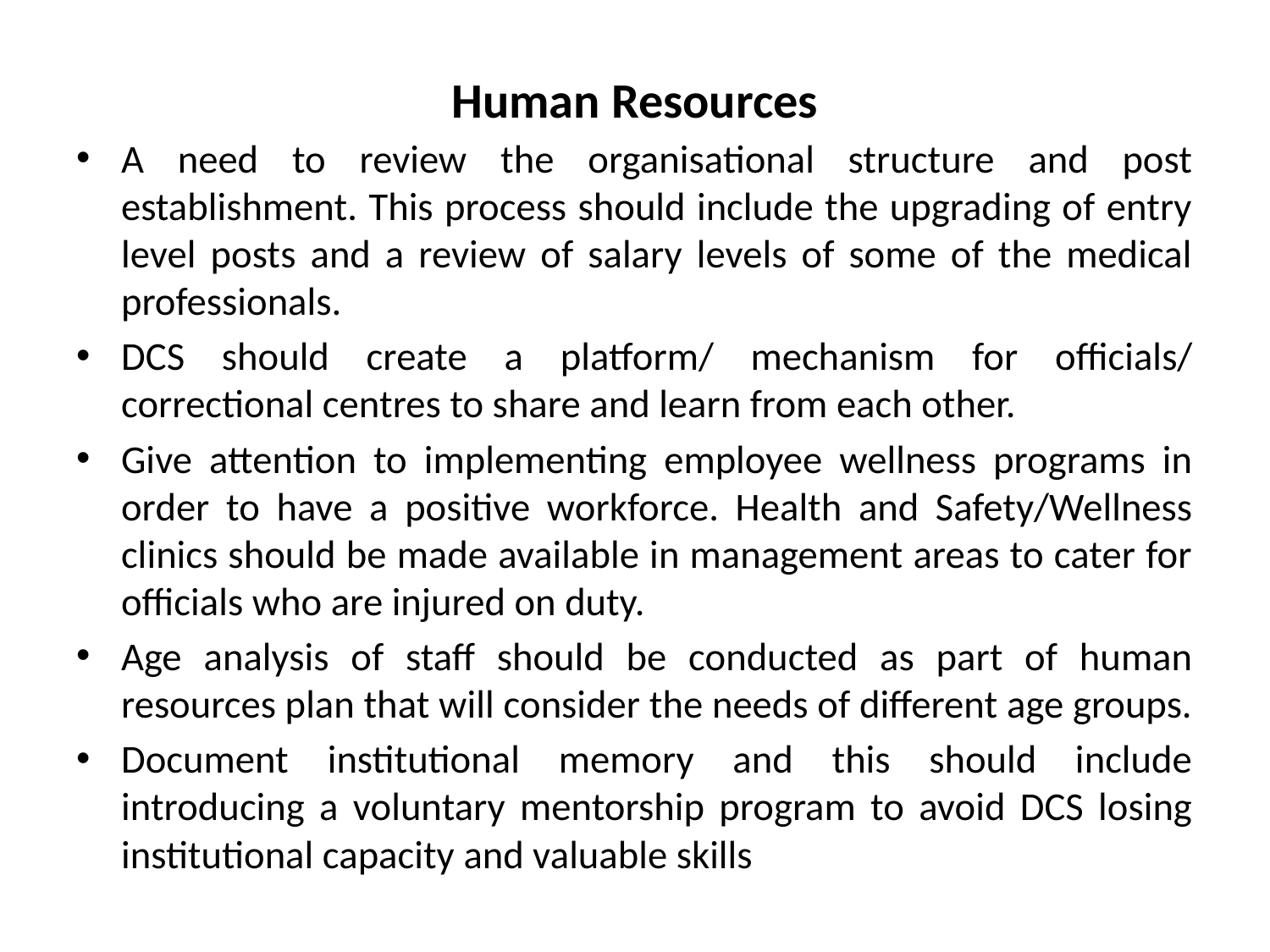

# Human Resources
A need to review the organisational structure and post establishment. This process should include the upgrading of entry level posts and a review of salary levels of some of the medical professionals.
DCS should create a platform/ mechanism for officials/ correctional centres to share and learn from each other.
Give attention to implementing employee wellness programs in order to have a positive workforce. Health and Safety/Wellness clinics should be made available in management areas to cater for officials who are injured on duty.
Age analysis of staff should be conducted as part of human resources plan that will consider the needs of different age groups.
Document institutional memory and this should include introducing a voluntary mentorship program to avoid DCS losing institutional capacity and valuable skills